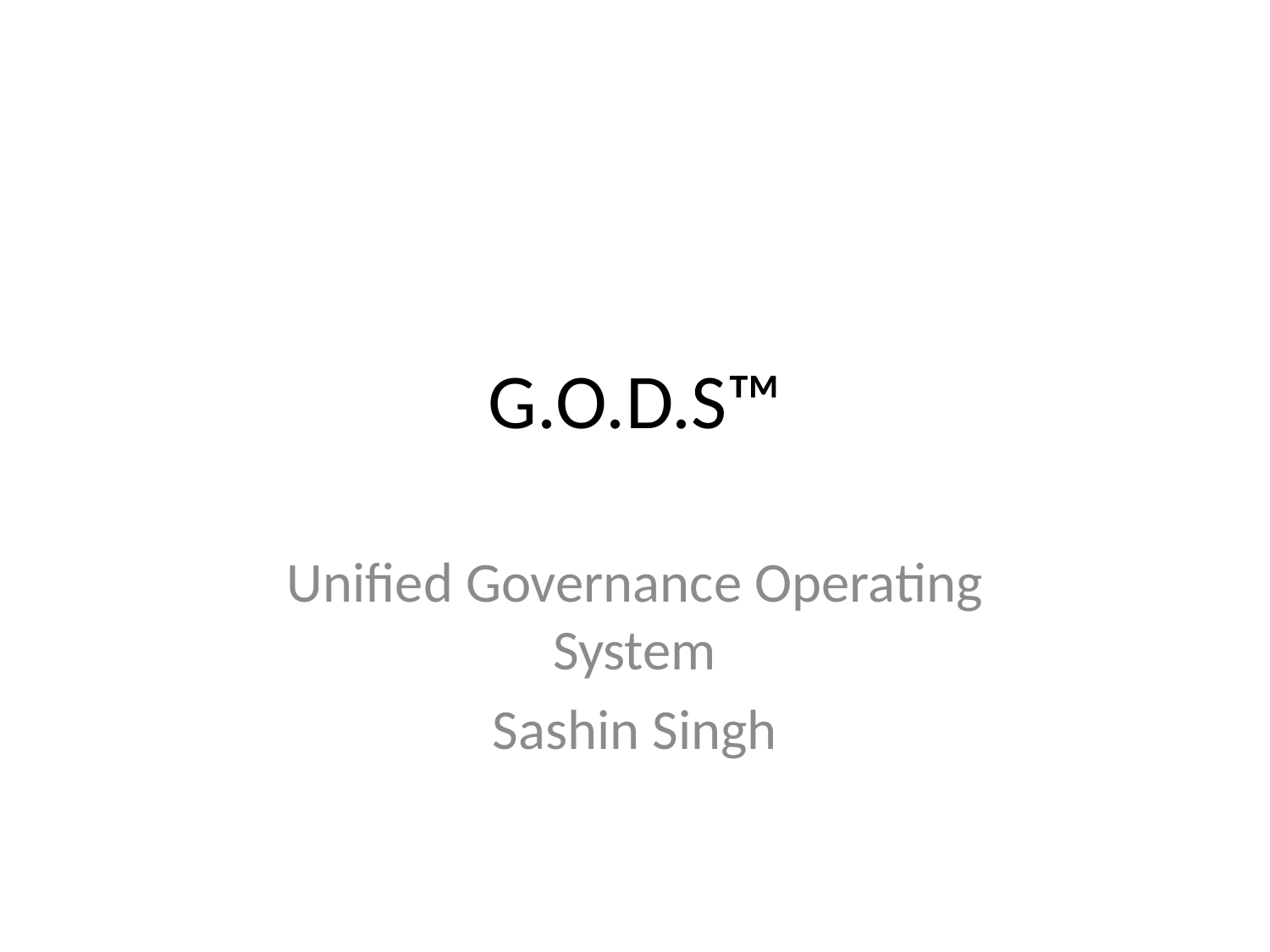

# G.O.D.S™
Unified Governance Operating System
Sashin Singh